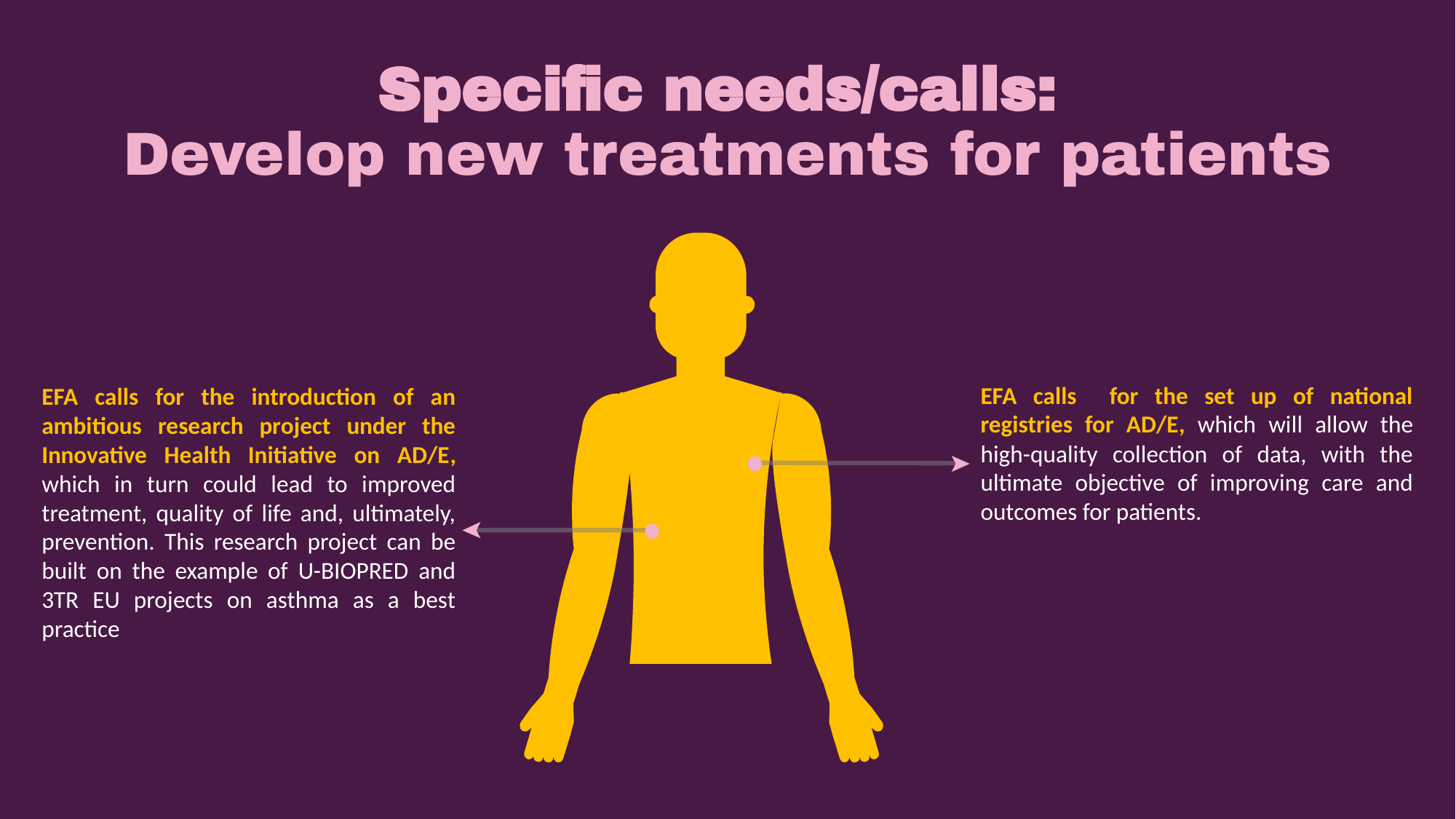

# Specific needs/calls: Develop new treatments for patients

EFA calls  for the set up of national registries for AD/E, which will allow the high-quality collection of data, with the ultimate objective of improving care and outcomes for patients.

EFA calls for the introduction of an ambitious research project under the Innovative Health Initiative on AD/E, which in turn could lead to improved treatment, quality of life and, ultimately, prevention. This research project can be built on the example of U-BIOPRED and 3TR EU projects on asthma as a best practice

20